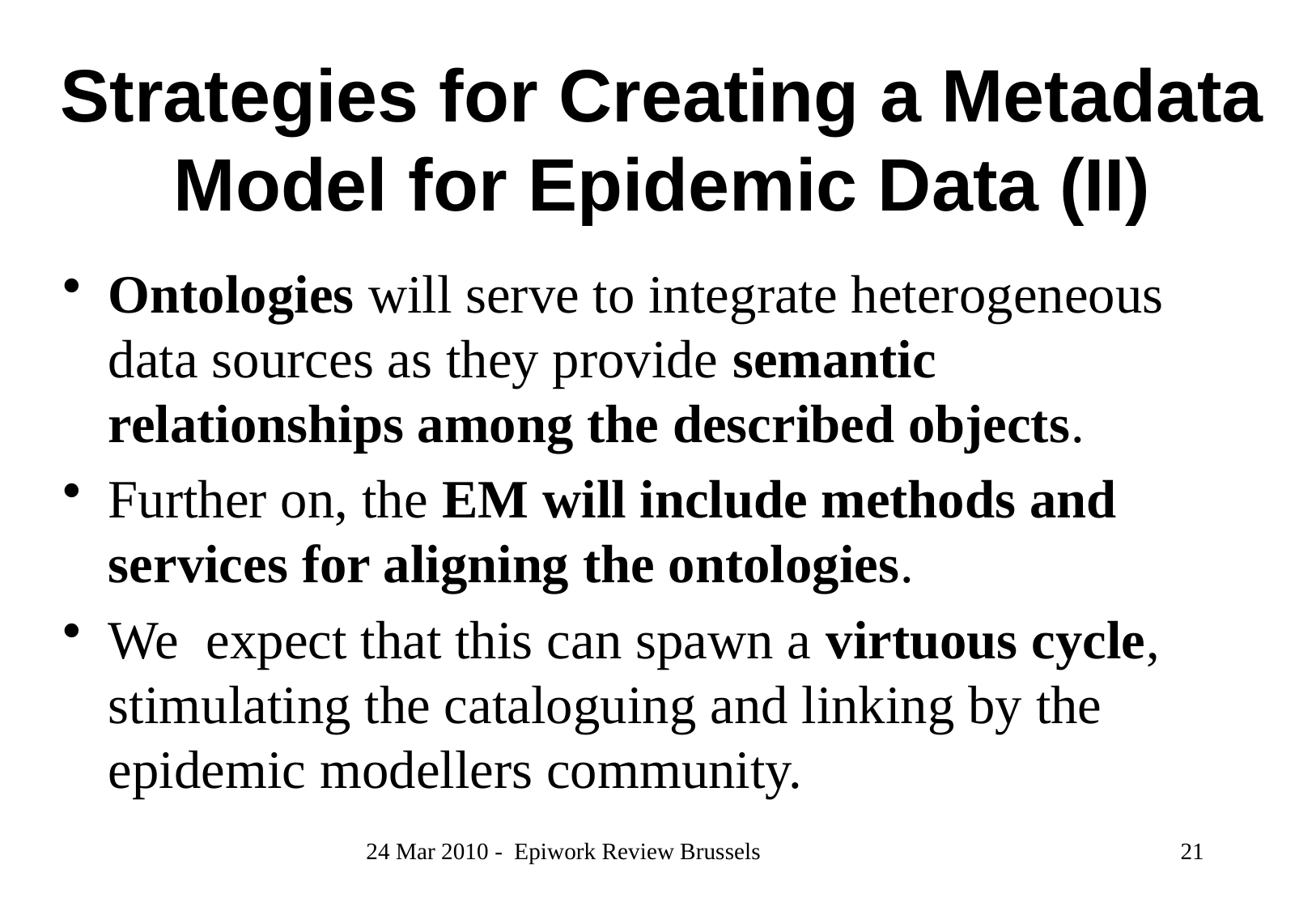

# Strategies for Creating a Metadata Model for Epidemic Data (II)
Ontologies will serve to integrate heterogeneous data sources as they provide semantic relationships among the described objects.
Further on, the EM will include methods and services for aligning the ontologies.
We  expect that this can spawn a virtuous cycle, stimulating the cataloguing and linking by the epidemic modellers community.
24 Mar 2010 -  Epiwork Review Brussels
21